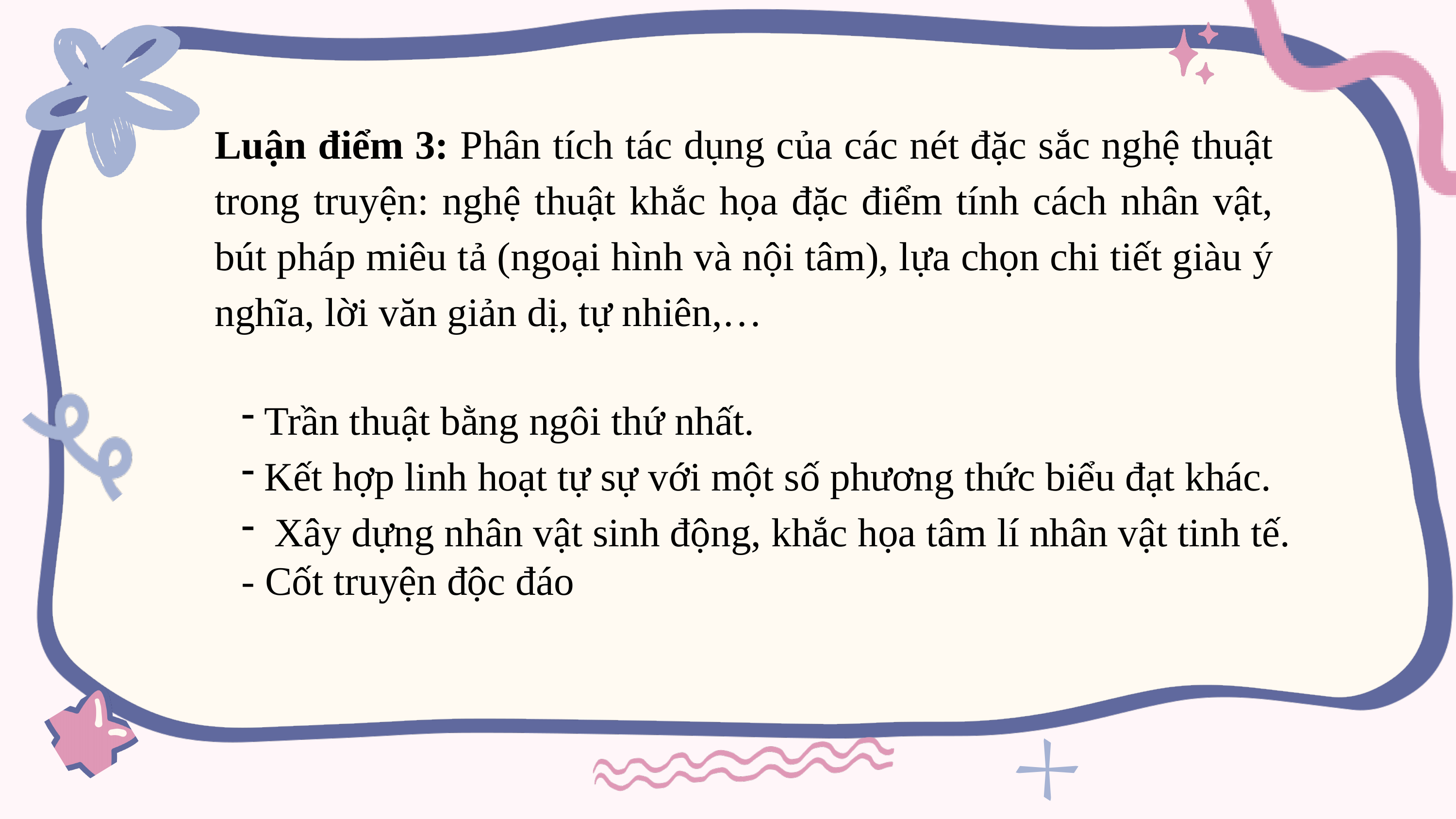

Luận điểm 3: Phân tích tác dụng của các nét đặc sắc nghệ thuật trong truyện: nghệ thuật khắc họa đặc điểm tính cách nhân vật, bút pháp miêu tả (ngoại hình và nội tâm), lựa chọn chi tiết giàu ý nghĩa, lời văn giản dị, tự nhiên,…
Trần thuật bằng ngôi thứ nhất.
Kết hợp linh hoạt tự sự với một số phương thức biểu đạt khác.
 Xây dựng nhân vật sinh động, khắc họa tâm lí nhân vật tinh tế.
- Cốt truyện độc đáo